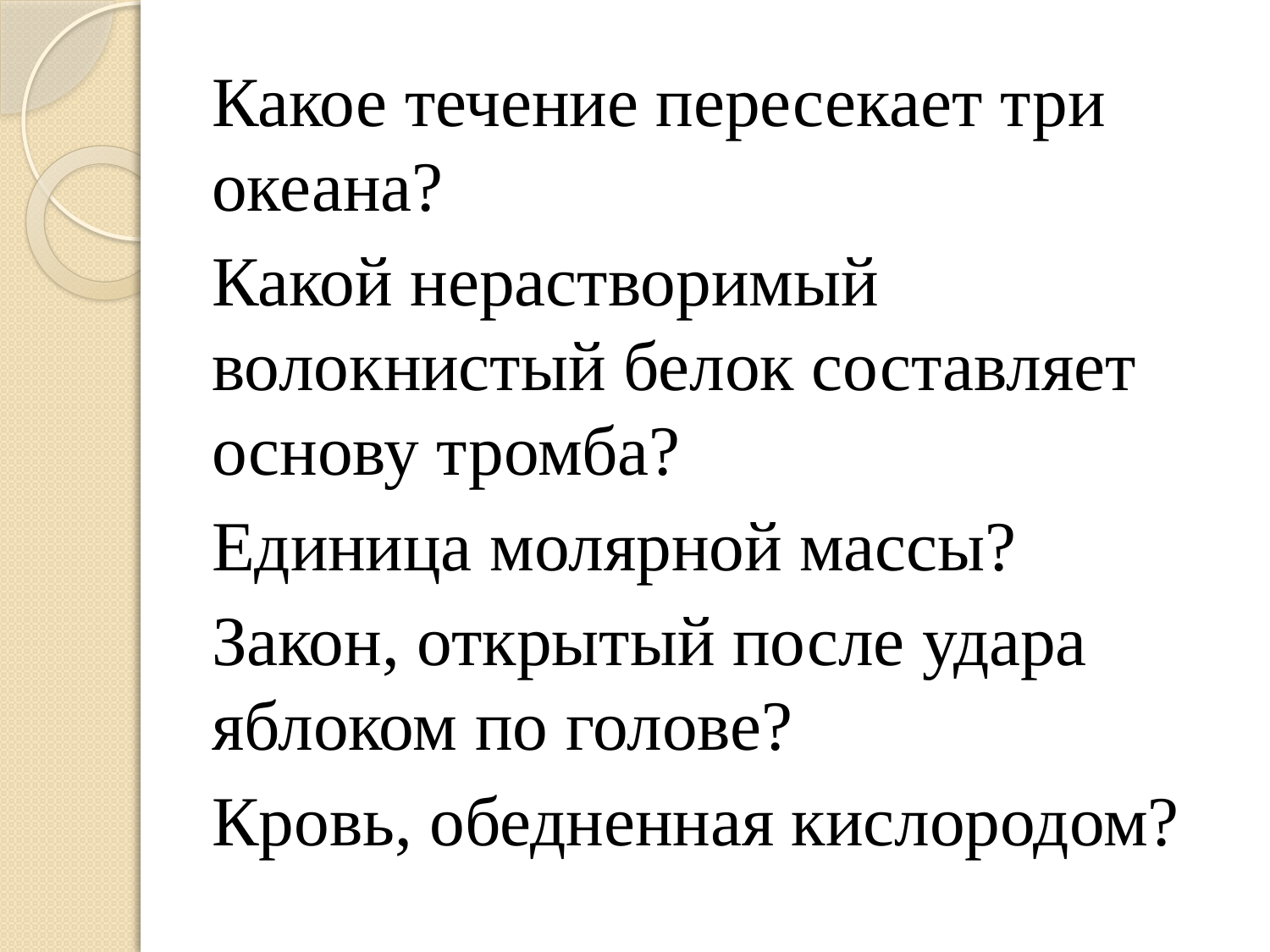

Какое течение пересекает три океана?
Какой нерастворимый волокнистый белок составляет основу тромба?
Единица молярной массы?
Закон, открытый после удара яблоком по голове?
Кровь, обедненная кислородом?